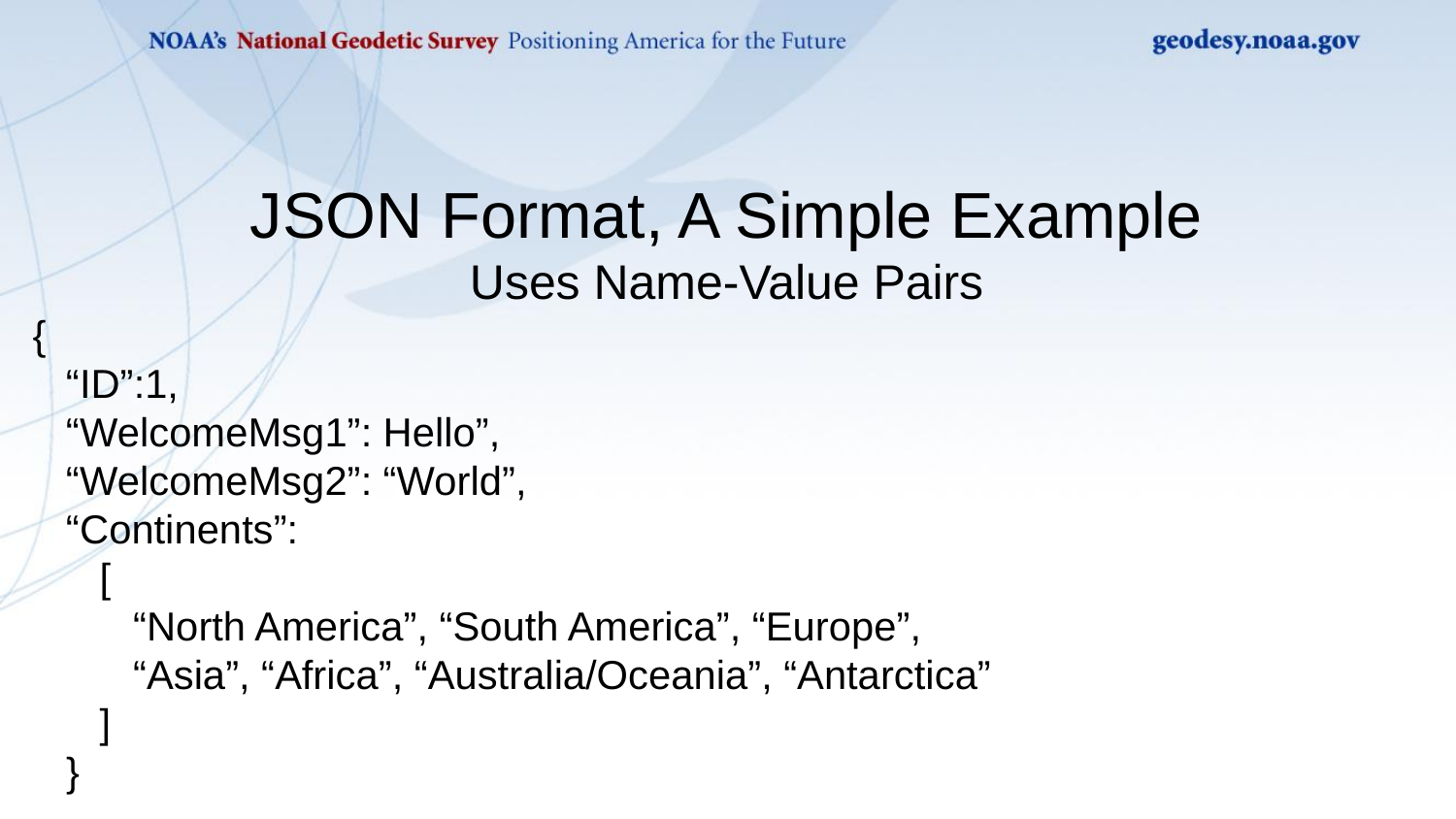

JSON Format, A Simple Example
Uses Name-Value Pairs
{
   “ID”:1,
   “WelcomeMsg1”: Hello”,
   “WelcomeMsg2”: “World”,
   “Continents”:
      [
         “North America”, “South America”, “Europe”,
         “Asia”, “Africa”, “Australia/Oceania”, “Antarctica”
      ]
   }